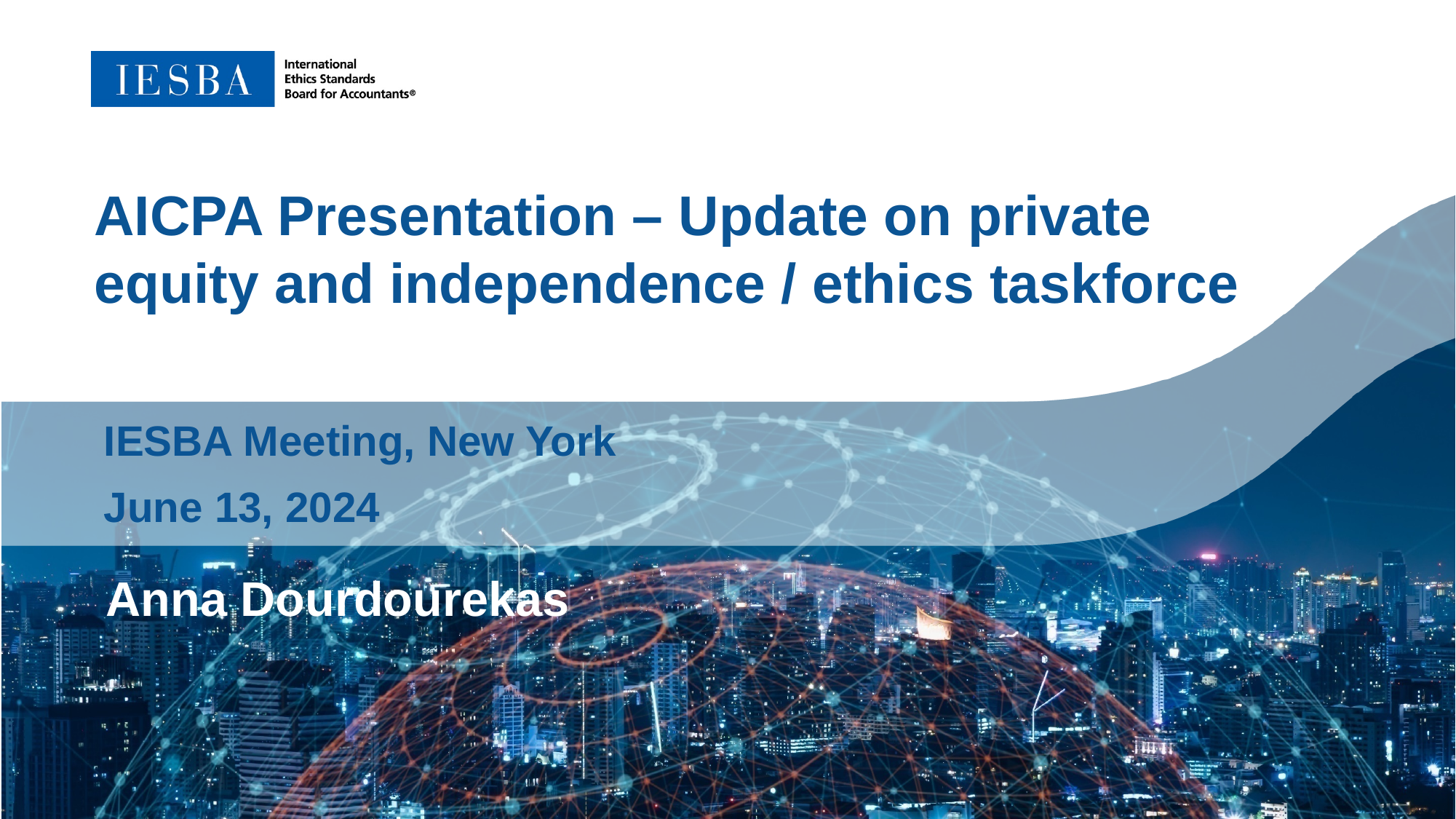

AICPA Presentation – Update on private equity and independence / ethics taskforce
IESBA Meeting, New York
June 13, 2024
Anna Dourdourekas